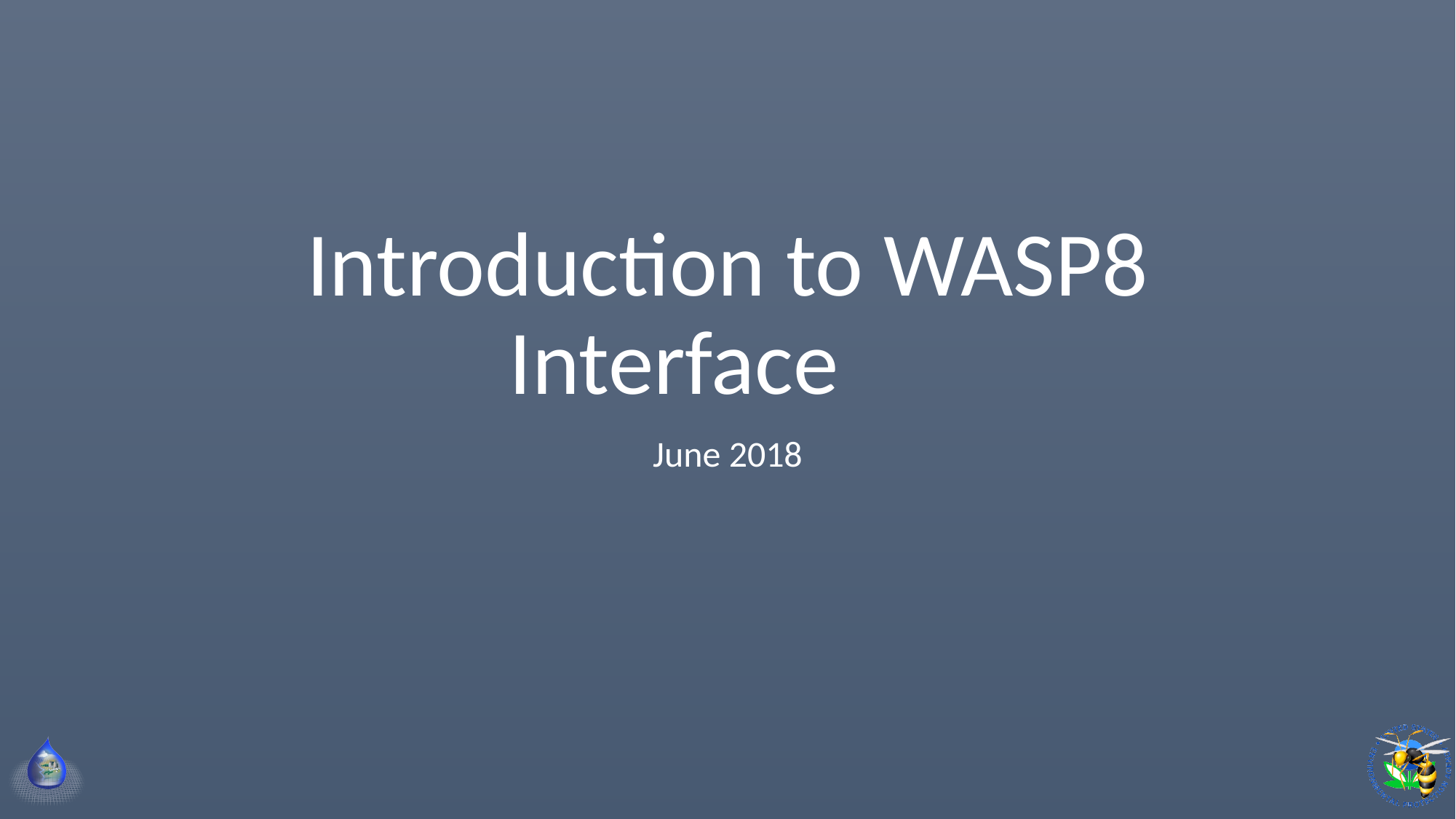

# Introduction to WASP8 Interface
June 2018